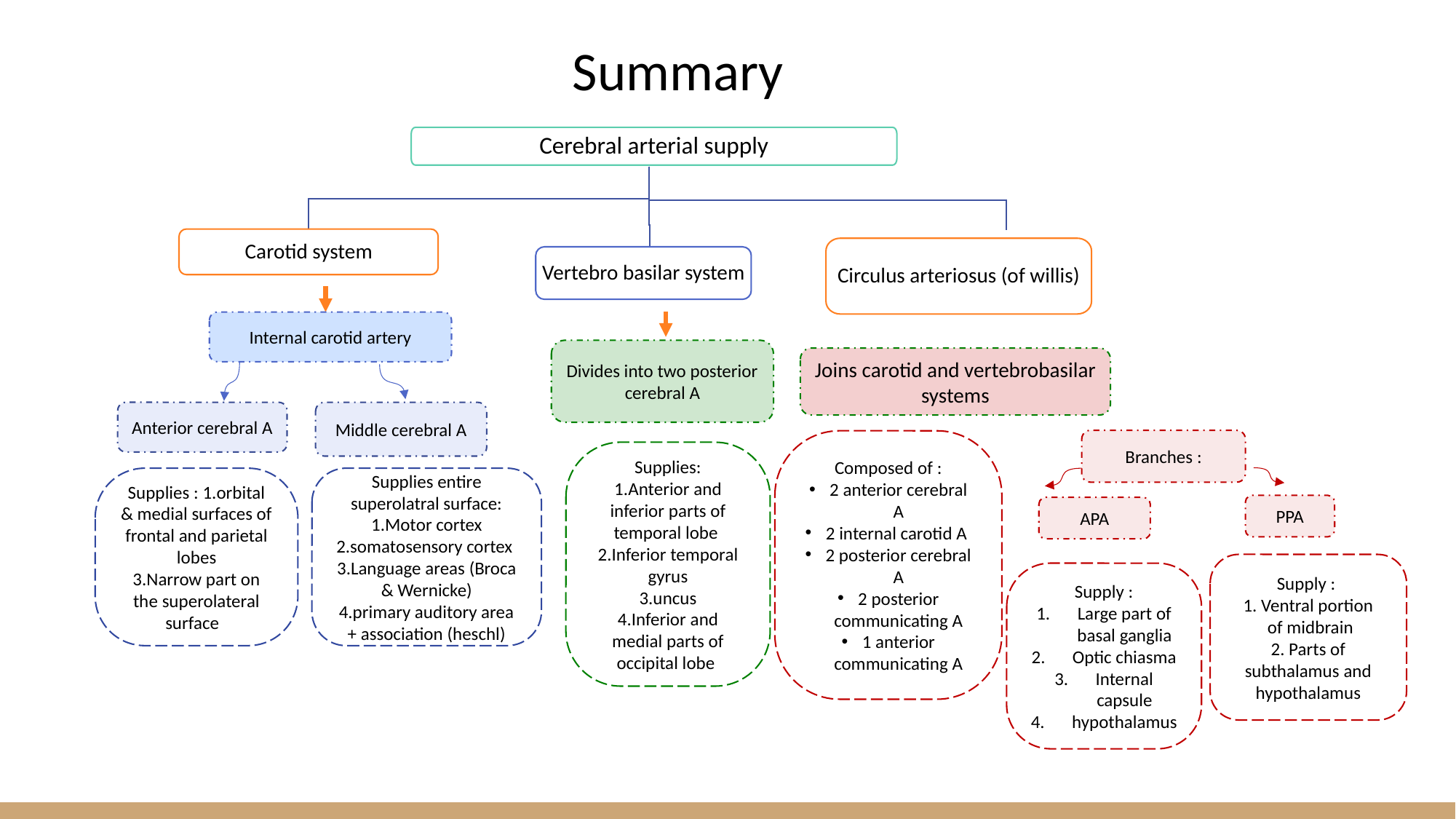

Summary
Cerebral arterial supply

Carotid system
Circulus arteriosus (of willis)
Vertebro basilar system
Internal carotid artery
Divides into two posterior cerebral A
Joins carotid and vertebrobasilar systems
Anterior cerebral A
Middle cerebral A
Branches :
Composed of :
2 anterior cerebral A
2 internal carotid A
2 posterior cerebral A
2 posterior communicating A
1 anterior communicating A
Supplies:
1.Anterior and inferior parts of temporal lobe
2.Inferior temporal gyrus
 3.uncus
4.Inferior and medial parts of occipital lobe
Supplies : 1.orbital & medial surfaces of frontal and parietal lobes
3.Narrow part on the superolateral surface
Supplies entire superolatral surface:
1.Motor cortex
2.somatosensory cortex
3.Language areas (Broca & Wernicke)
4.primary auditory area + association (heschl)
PPA
APA
Supply :
1. Ventral portion
 of midbrain
2. Parts of subthalamus and hypothalamus
Supply :
Large part of basal ganglia
Optic chiasma
Internal capsule
hypothalamus